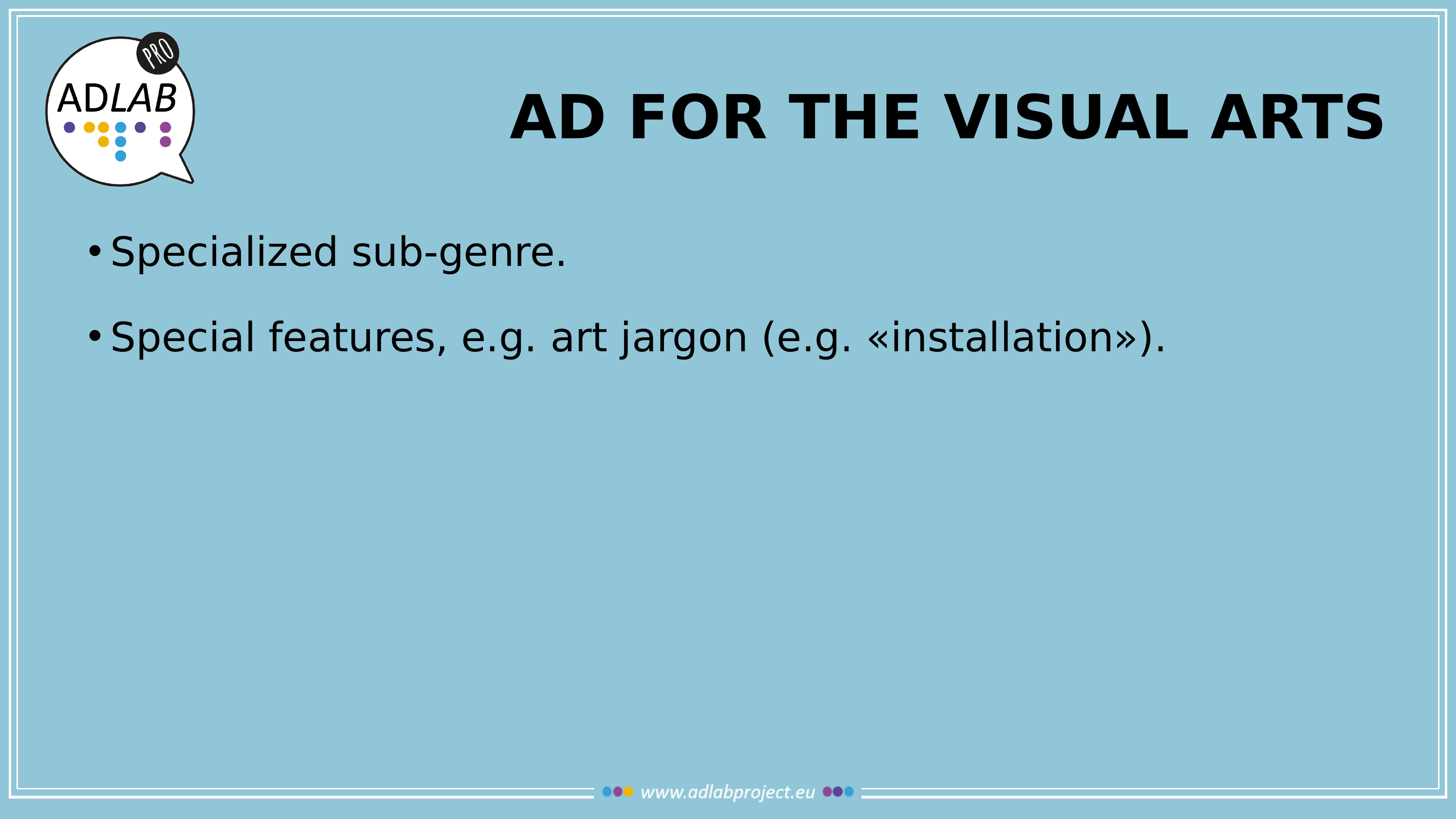

# Ad for the visual arts
Specialized sub-genre.
Special features, e.g. art jargon (e.g. «installation»).